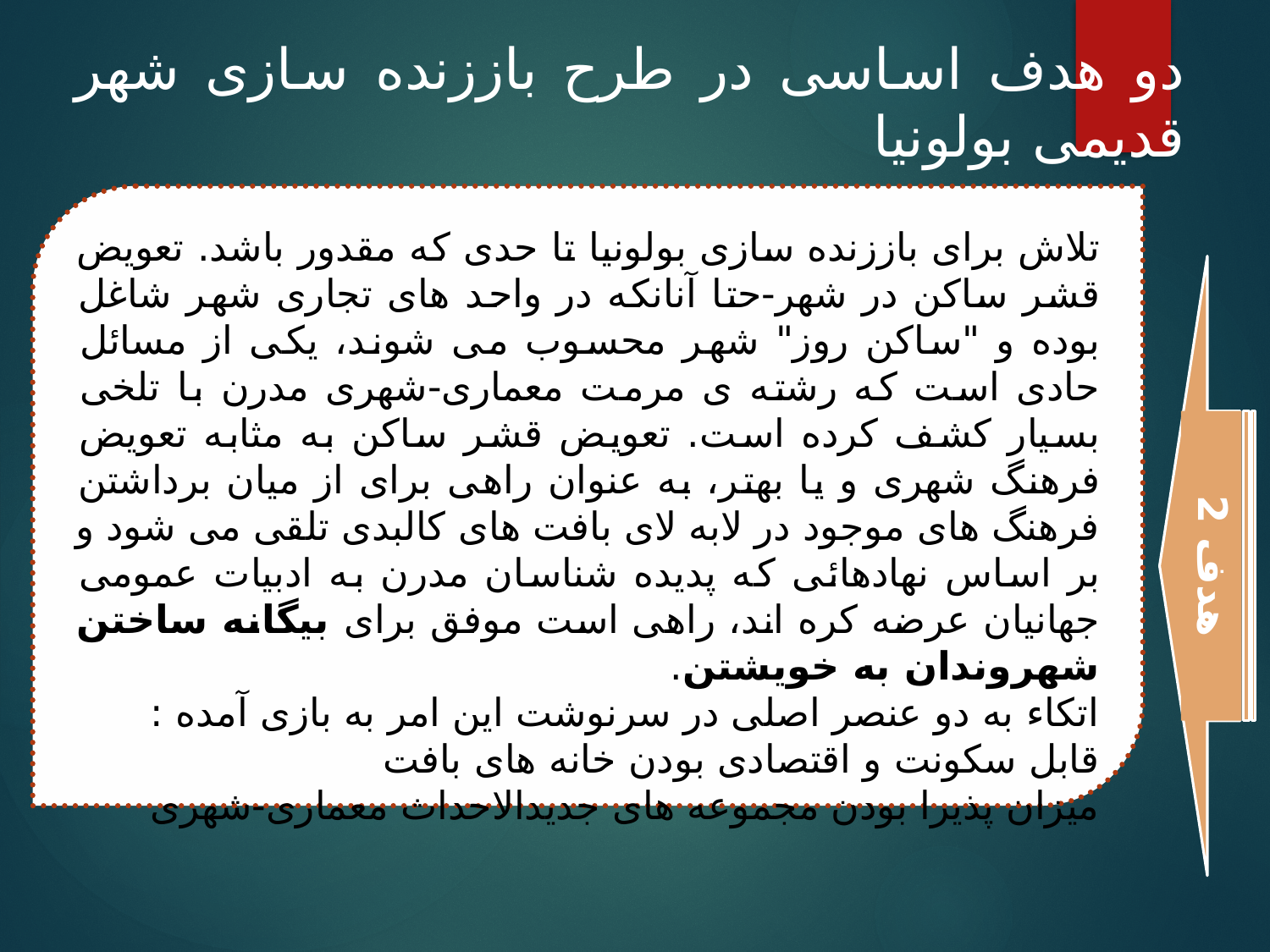

# دو هدف اساسی در طرح باززنده سازی شهر قدیمی بولونیا
تلاش برای باززنده سازی بولونیا تا حدی که مقدور باشد. تعویض قشر ساکن در شهر-حتا آنانکه در واحد های تجاری شهر شاغل بوده و "ساکن روز" شهر محسوب می شوند، یکی از مسائل حادی است که رشته ی مرمت معماری-شهری مدرن با تلخی بسیار کشف کرده است. تعویض قشر ساکن به مثابه تعویض فرهنگ شهری و یا بهتر، به عنوان راهی برای از میان برداشتن فرهنگ های موجود در لابه لای بافت های کالبدی تلقی می شود و بر اساس نهادهائی که پدیده شناسان مدرن به ادبیات عمومی جهانیان عرضه کره اند، راهی است موفق برای بیگانه ساختن شهروندان به خویشتن.
اتکاء به دو عنصر اصلی در سرنوشت این امر به بازی آمده :
قابل سکونت و اقتصادی بودن خانه های بافت
میزان پذیرا بودن مجموعه های جدیدالاحداث معماری-شهری

هدف 2